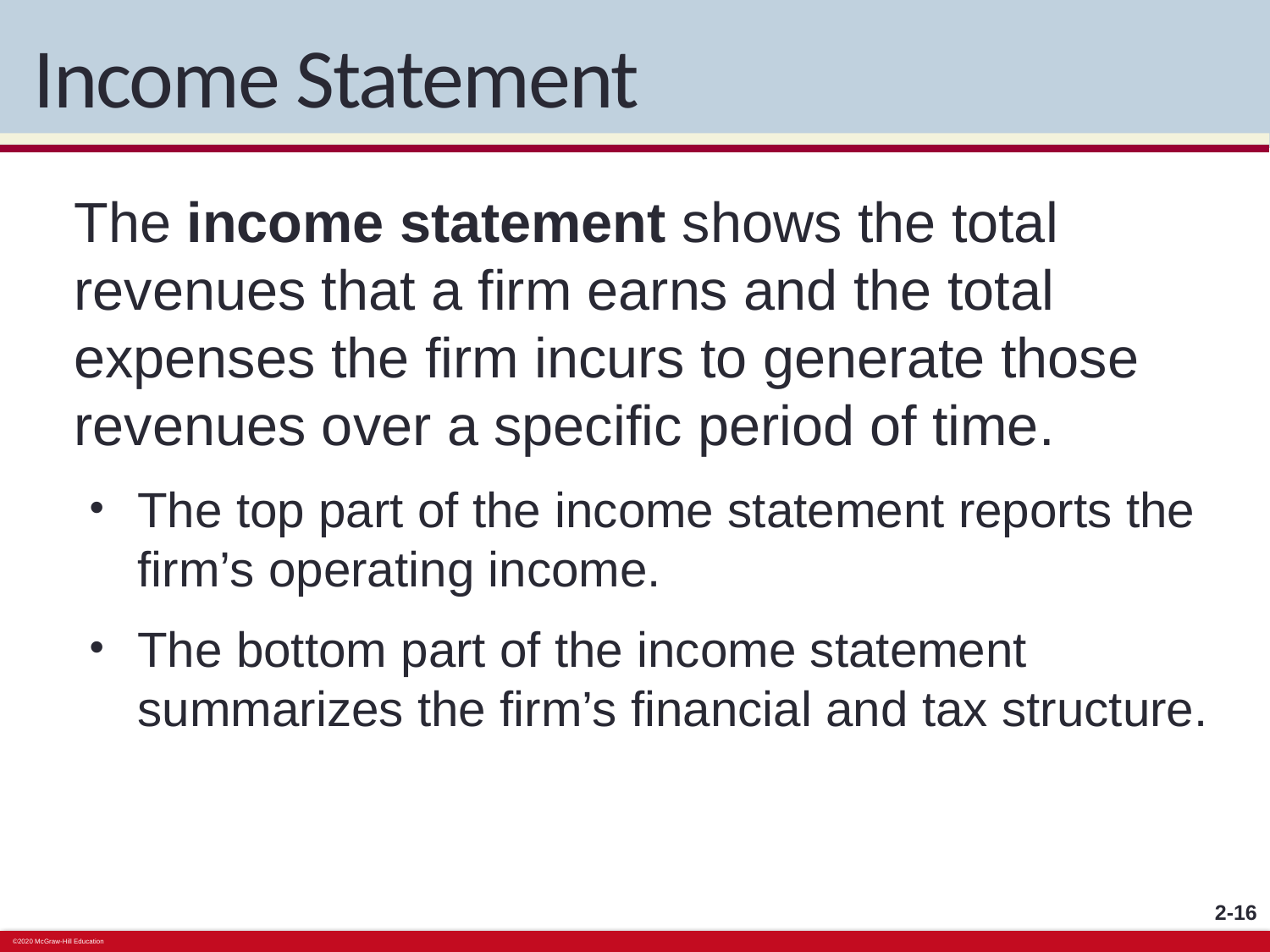

# Income Statement
The income statement shows the total revenues that a firm earns and the total expenses the firm incurs to generate those revenues over a specific period of time.
The top part of the income statement reports the firm’s operating income.
The bottom part of the income statement summarizes the firm’s financial and tax structure.